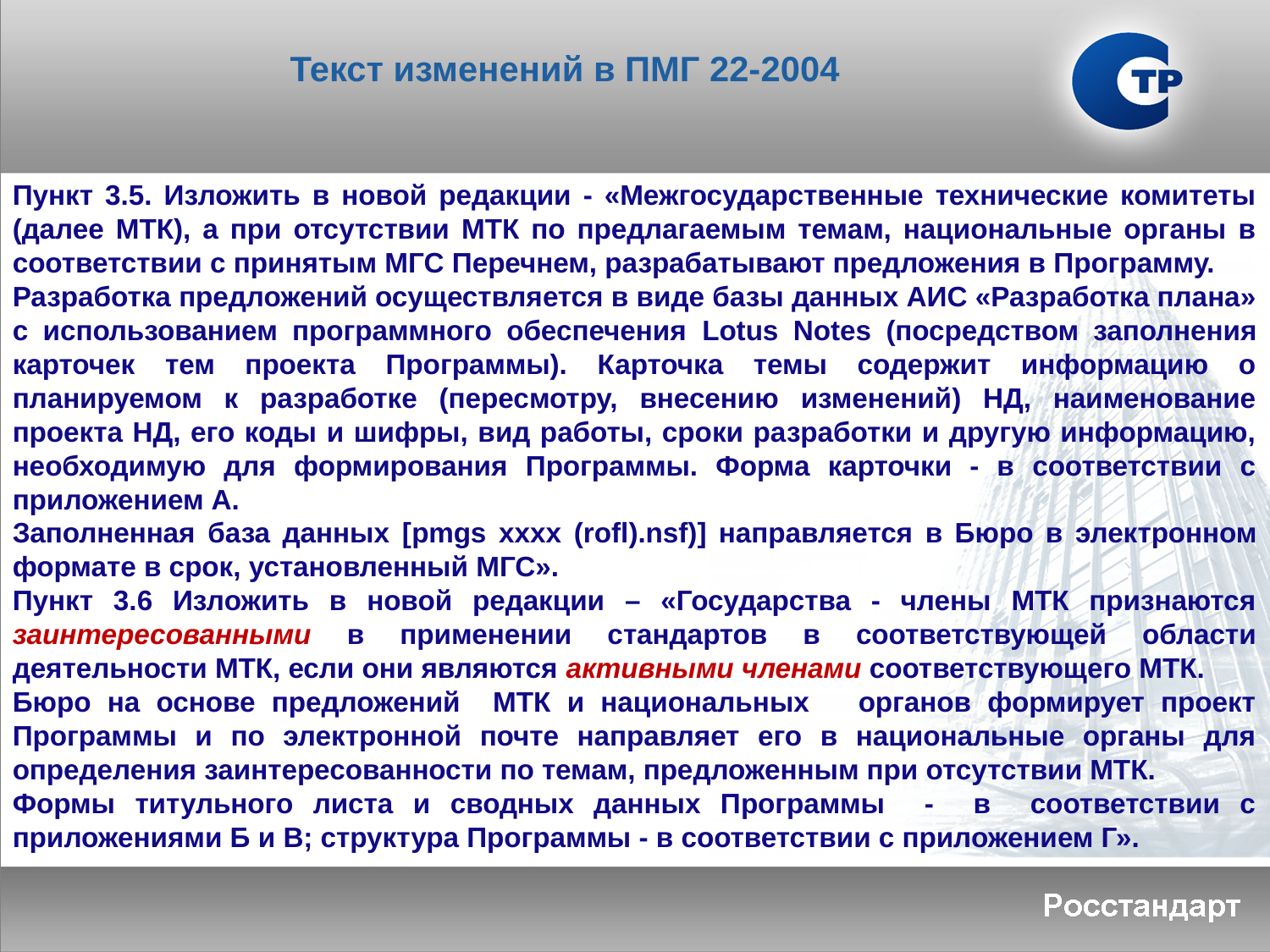

Текст изменений в ПМГ 22-2004
Пункт 3.5. Изложить в новой редакции - «Межгосударственные технические комитеты (далее МТК), а при отсутствии МТК по предлагаемым темам, национальные органы в соответствии с принятым МГС Перечнем, разрабатывают предложения в Программу.
Разработка предложений осуществляется в виде базы данных АИС «Разработка плана» с использованием программного обеспечения Lotus Notes (посредством заполнения карточек тем проекта Программы). Карточка темы содержит информацию о планируемом к разработке (пересмотру, внесению изменений) НД, наименование проекта НД, его коды и шифры, вид работы, сроки разработки и другую информацию, необходимую для формирования Программы. Форма карточки - в соответствии с приложением А.
Заполненная база данных [pmgs xxxx (rofl).nsf)] направляется в Бюро в электронном формате в срок, установленный МГС».
Пункт 3.6 Изложить в новой редакции – «Государства - члены МТК признаются заинтересованными в применении стандартов в соответствующей области деятельности МТК, если они являются активными членами соответствующего МТК.
Бюро на основе предложений  МТК и национальных   органов формирует проект Программы и по электронной почте направляет его в национальные органы для определения заинтересованности по темам, предложенным при отсутствии МТК.
Формы титульного листа и сводных данных Программы  -  в  соответствии с приложениями Б и В; структура Программы - в соответствии с приложением Г».